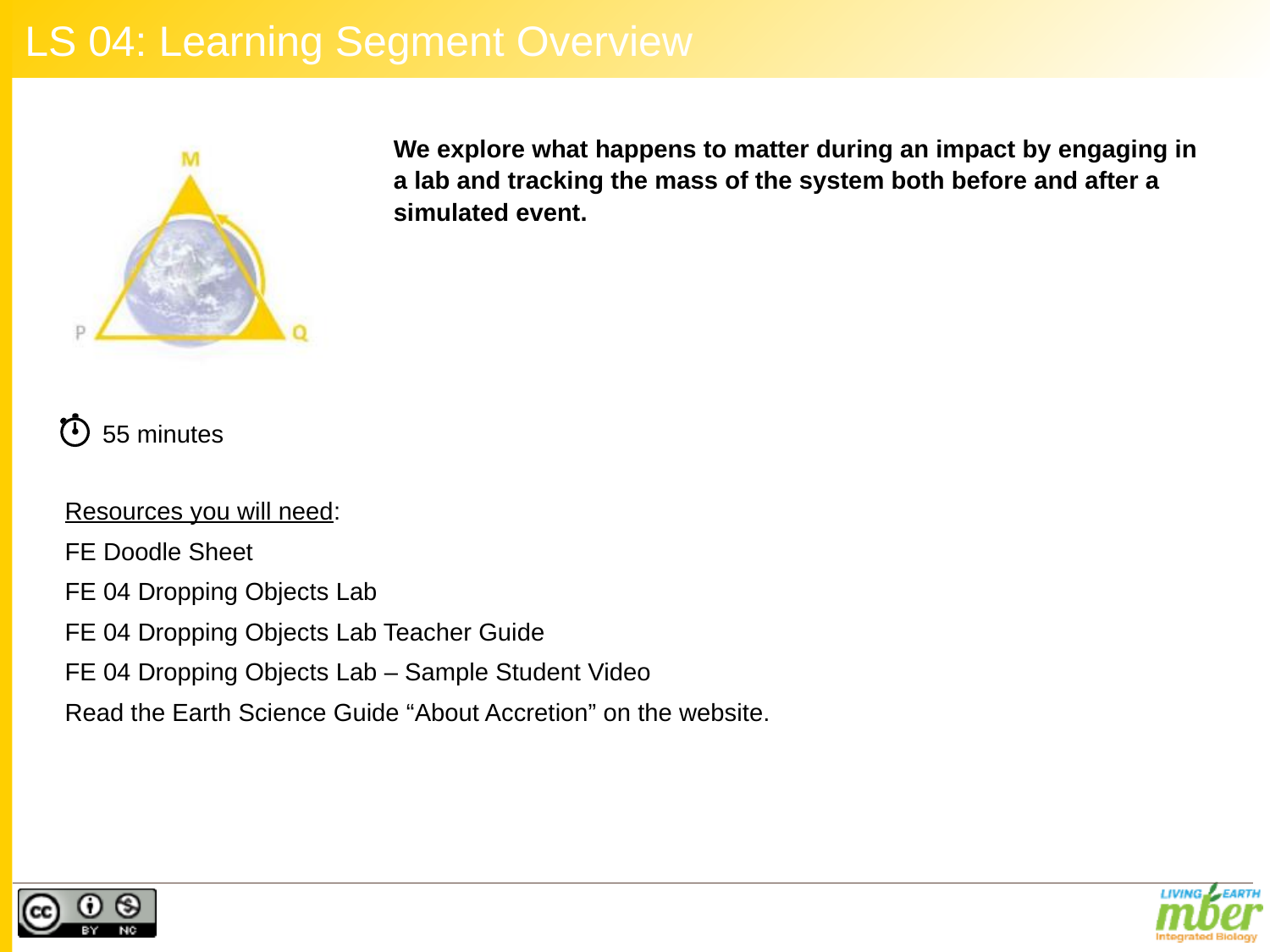

# LS 04: Learning Segment Overview
We explore what happens to matter during an impact by engaging in a lab and tracking the mass of the system both before and after a simulated event.

55 minutes
Resources you will need:
FE Doodle Sheet
FE 04 Dropping Objects Lab
FE 04 Dropping Objects Lab Teacher Guide
FE 04 Dropping Objects Lab – Sample Student Video
Read the Earth Science Guide “About Accretion” on the website.